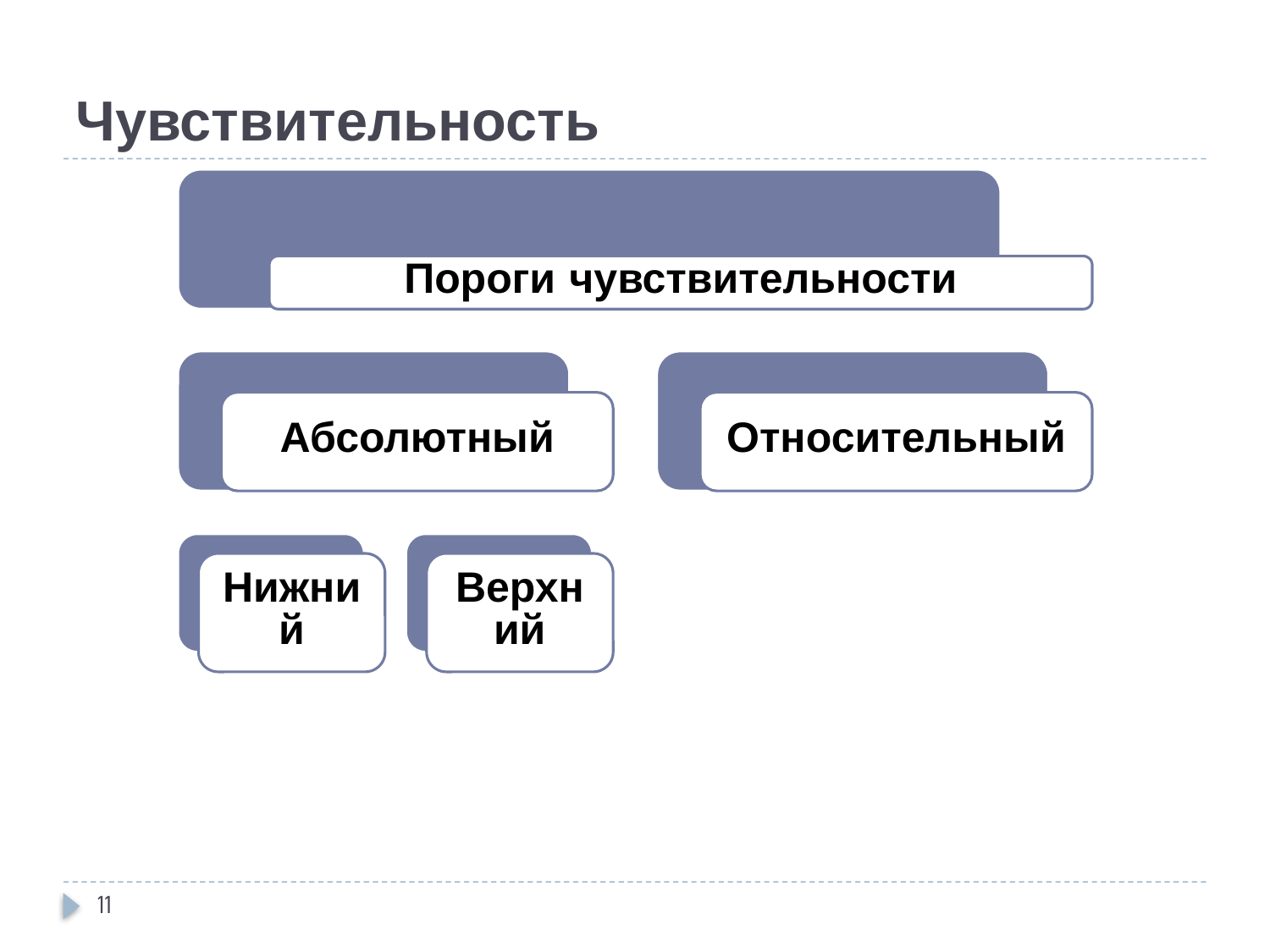

# Чувствительность
Пороги чувствительности
Абсолютный
Нижний
Относительный
Верхний
11